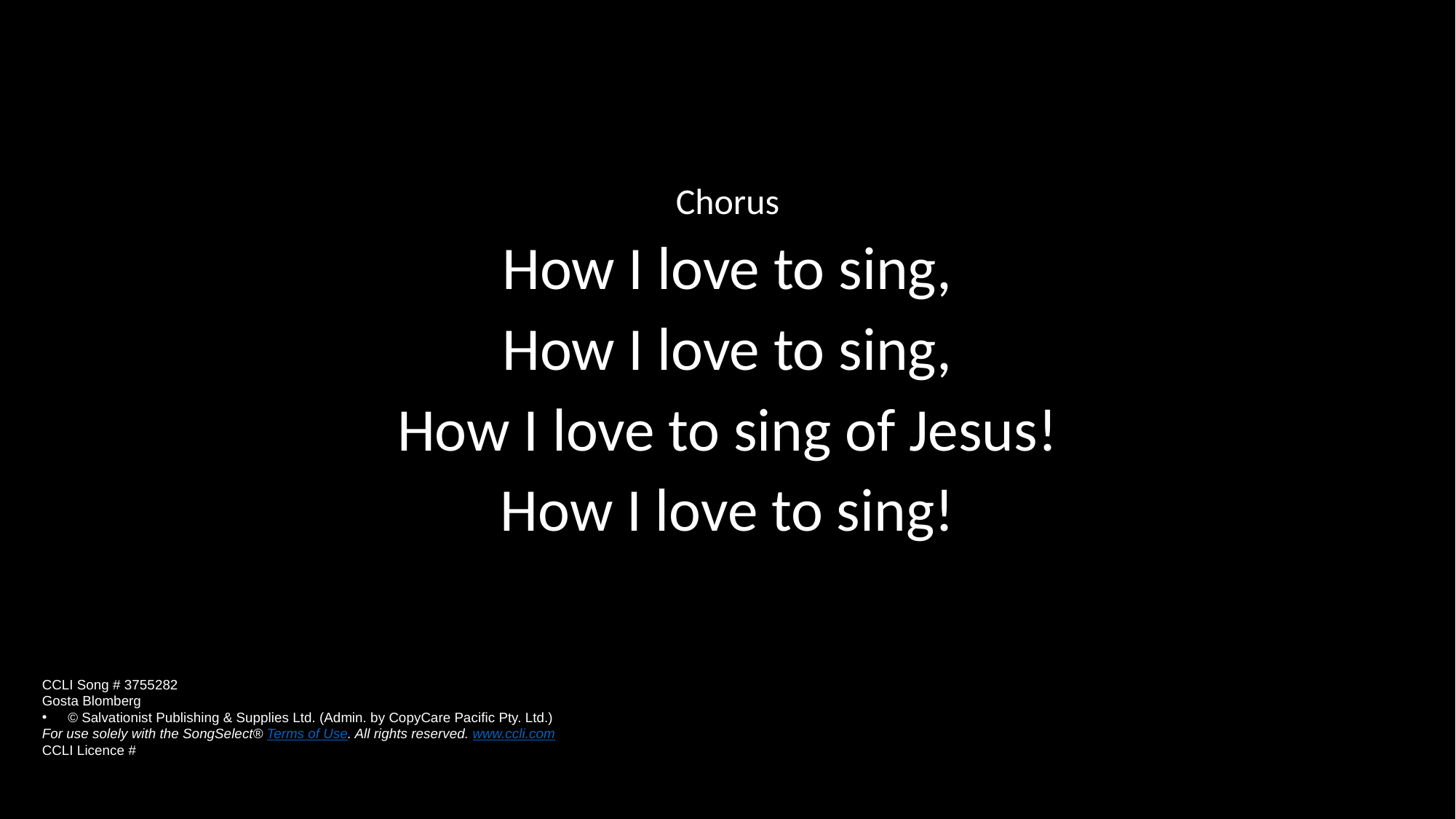

Chorus
How I love to sing,
How I love to sing,
How I love to sing of Jesus!
How I love to sing!
CCLI Song # 3755282
Gosta Blomberg
© Salvationist Publishing & Supplies Ltd. (Admin. by CopyCare Pacific Pty. Ltd.)
For use solely with the SongSelect® Terms of Use. All rights reserved. www.ccli.com
CCLI Licence #